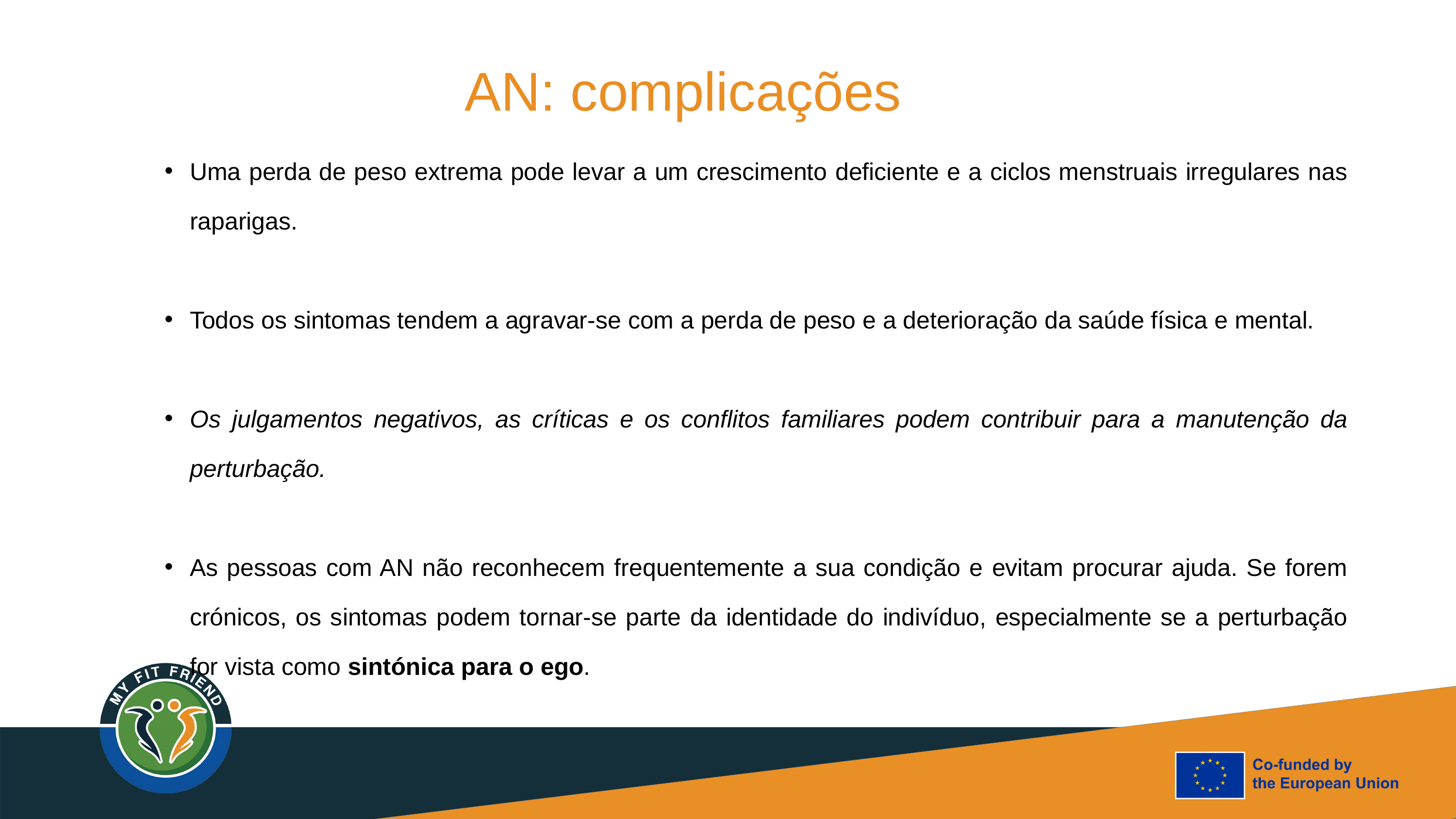

AN: complicações

Uma perda de peso extrema pode levar a um crescimento deficiente e a ciclos menstruais irregulares nas raparigas.

Todos os sintomas tendem a agravar-se com a perda de peso e a deterioração da saúde física e mental.

Os julgamentos negativos, as críticas e os conflitos familiares podem contribuir para a manutenção da perturbação.

As pessoas com AN não reconhecem frequentemente a sua condição e evitam procurar ajuda. Se forem crónicos, os sintomas podem tornar-se parte da identidade do indivíduo, especialmente se a perturbação for vista como sintónica para o ego.